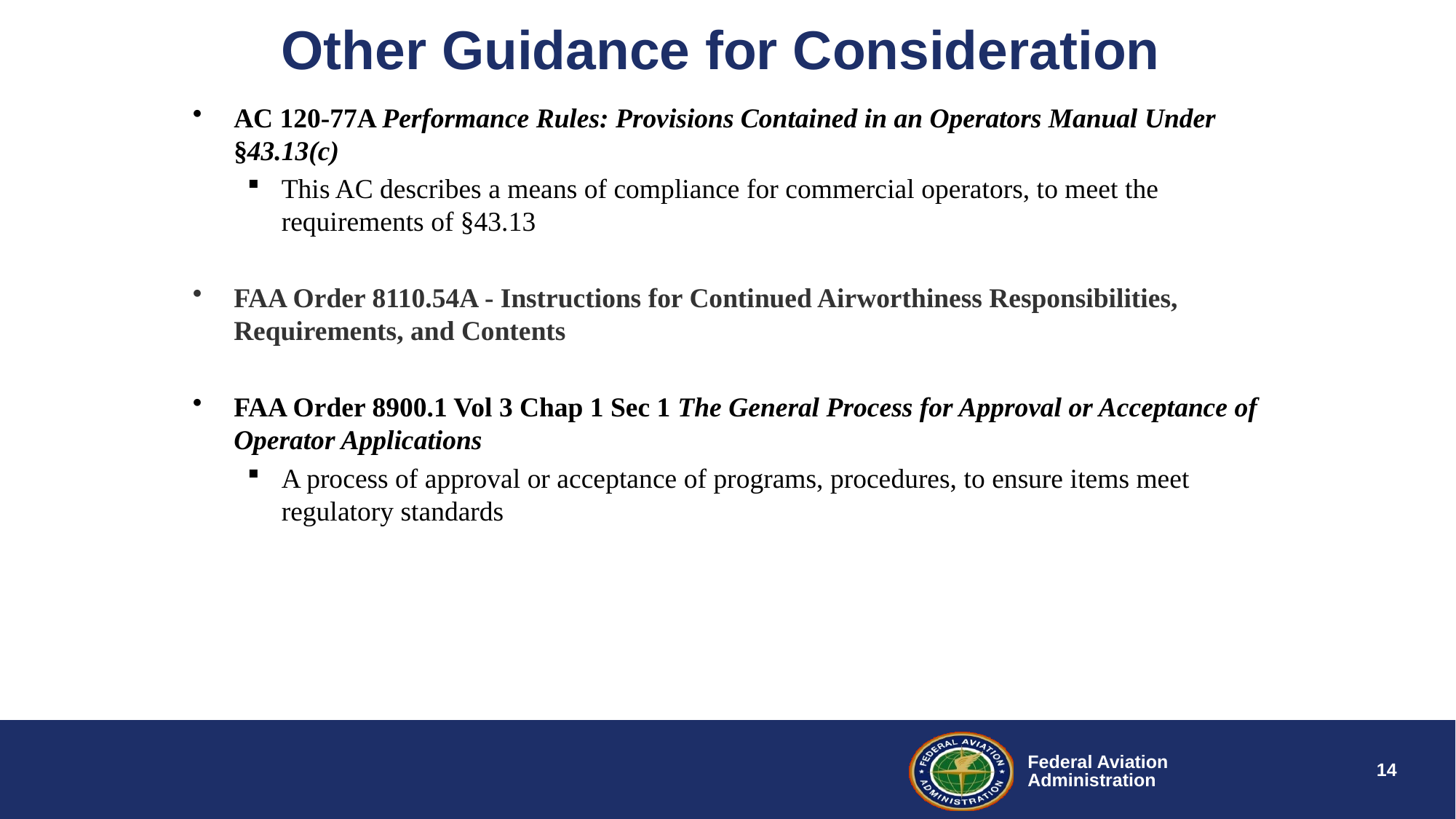

# Other Guidance for Consideration
AC 120-77A Performance Rules: Provisions Contained in an Operators Manual Under §43.13(c)
This AC describes a means of compliance for commercial operators, to meet the requirements of §43.13

FAA Order 8110.54A - Instructions for Continued Airworthiness Responsibilities, Requirements, and Contents

FAA Order 8900.1 Vol 3 Chap 1 Sec 1 The General Process for Approval or Acceptance of Operator Applications
A process of approval or acceptance of programs, procedures, to ensure items meet regulatory standards